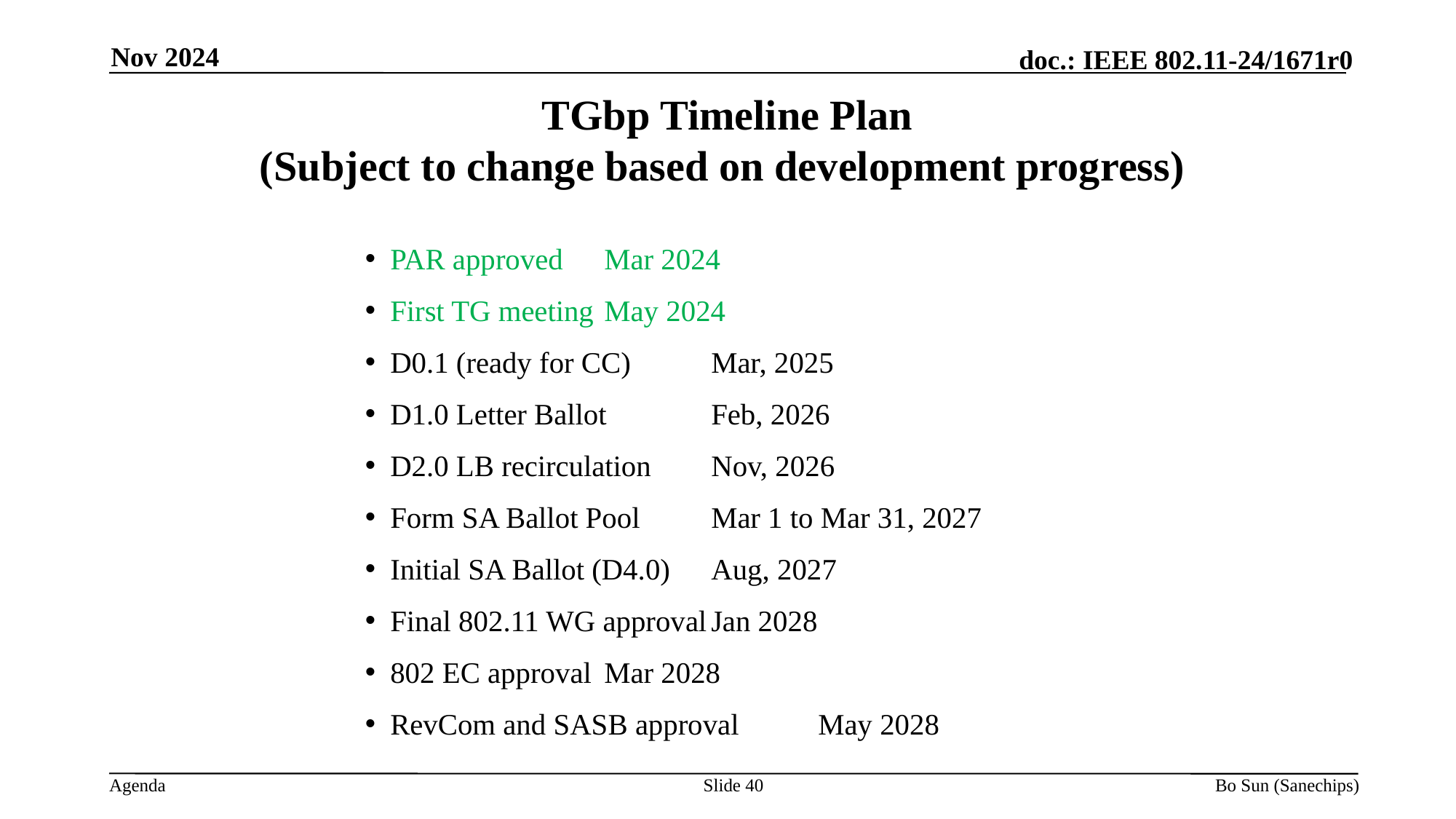

Nov 2024
TGbp Timeline Plan
(Subject to change based on development progress)
PAR approved							Mar 2024
First TG meeting							May 2024
D0.1 (ready for CC)						Mar, 2025
D1.0 Letter Ballot						Feb, 2026
D2.0 LB recirculation					Nov, 2026
Form SA Ballot Pool					Mar 1 to Mar 31, 2027
Initial SA Ballot (D4.0)					Aug, 2027
Final 802.11 WG approval				Jan 2028
802 EC approval							Mar 2028
RevCom and SASB approval			May 2028
Slide 40
Bo Sun (Sanechips)